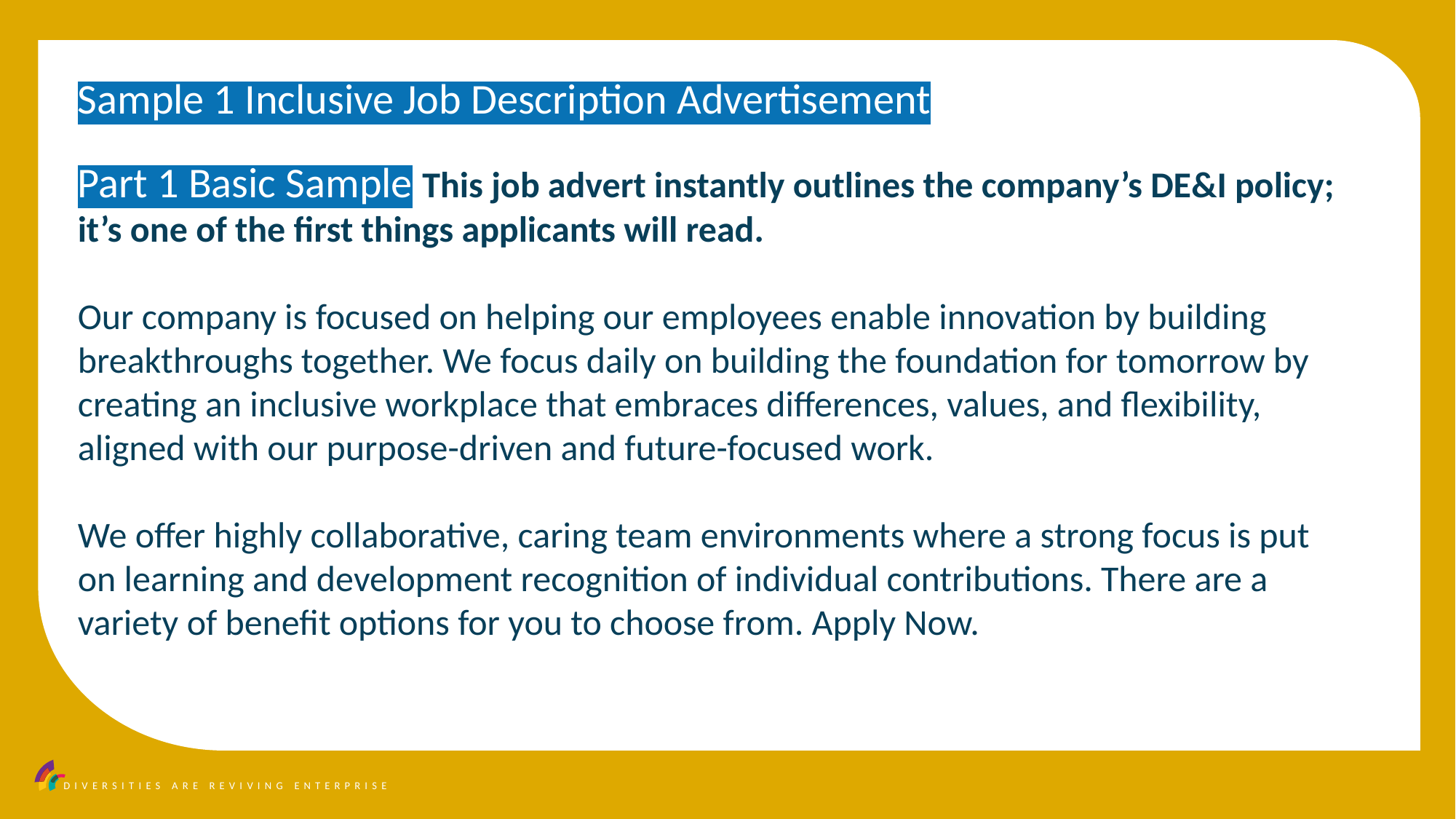

Sample 1 Inclusive Job Description Advertisement

Part 1 Basic Sample This job advert instantly outlines the company’s DE&I policy; it’s one of the first things applicants will read.

Our company is focused on helping our employees enable innovation by building breakthroughs together. We focus daily on building the foundation for tomorrow by creating an inclusive workplace that embraces differences, values, and flexibility, aligned with our purpose-driven and future-focused work.

We offer highly collaborative, caring team environments where a strong focus is put on learning and development recognition of individual contributions. There are a variety of benefit options for you to choose from. Apply Now.